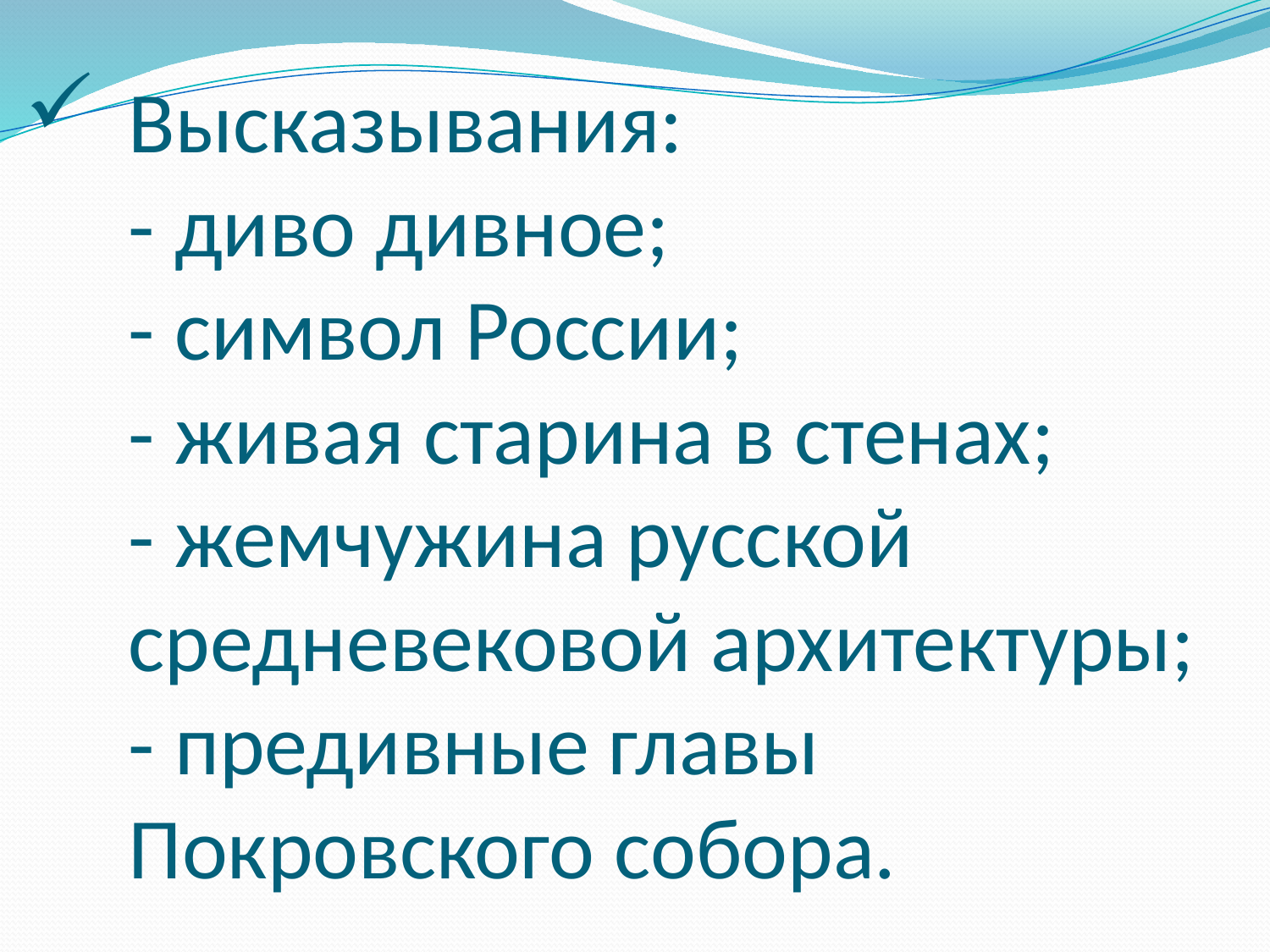

# Высказывания: - диво дивное; - символ России; - живая старина в стенах; - жемчужина русской     средневековой архитектуры; - предивные главы Покровского собора.